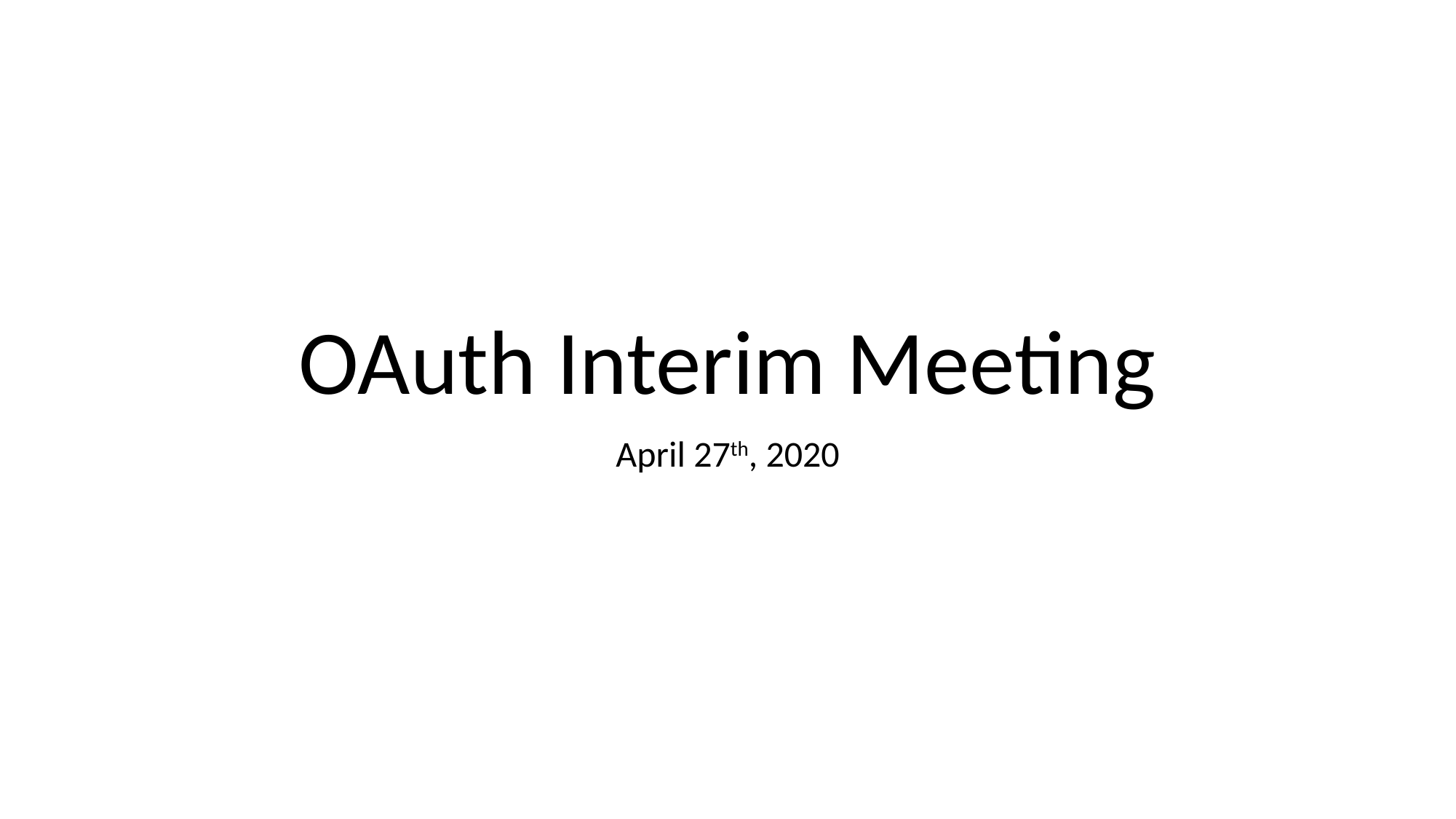

# OAuth Interim Meeting
April 27th, 2020